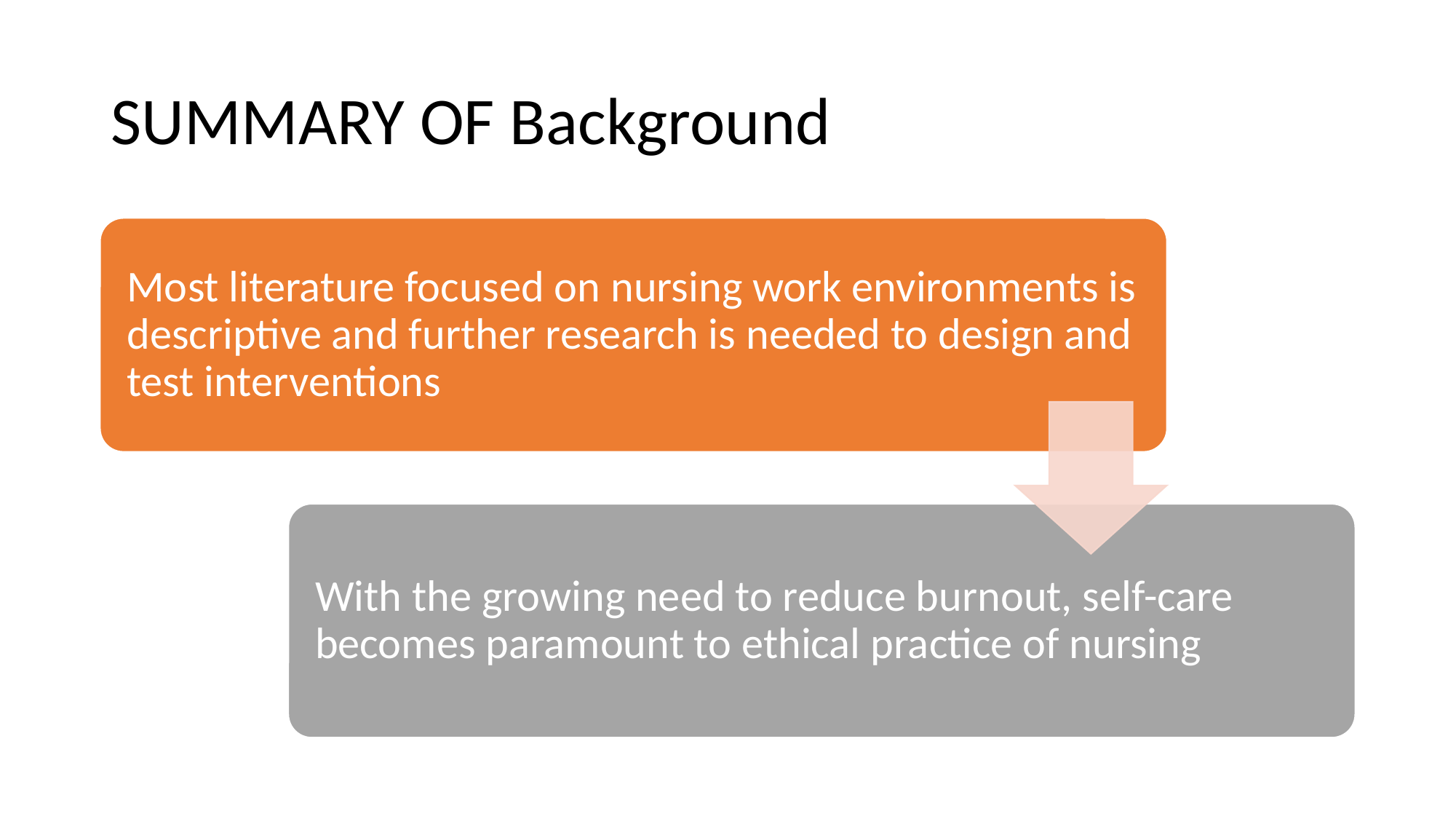

# SUMMARY OF Background
Most literature focused on nursing work environments is descriptive and further research is needed to design and test interventions
With the growing need to reduce burnout, self-care becomes paramount to ethical practice of nursing